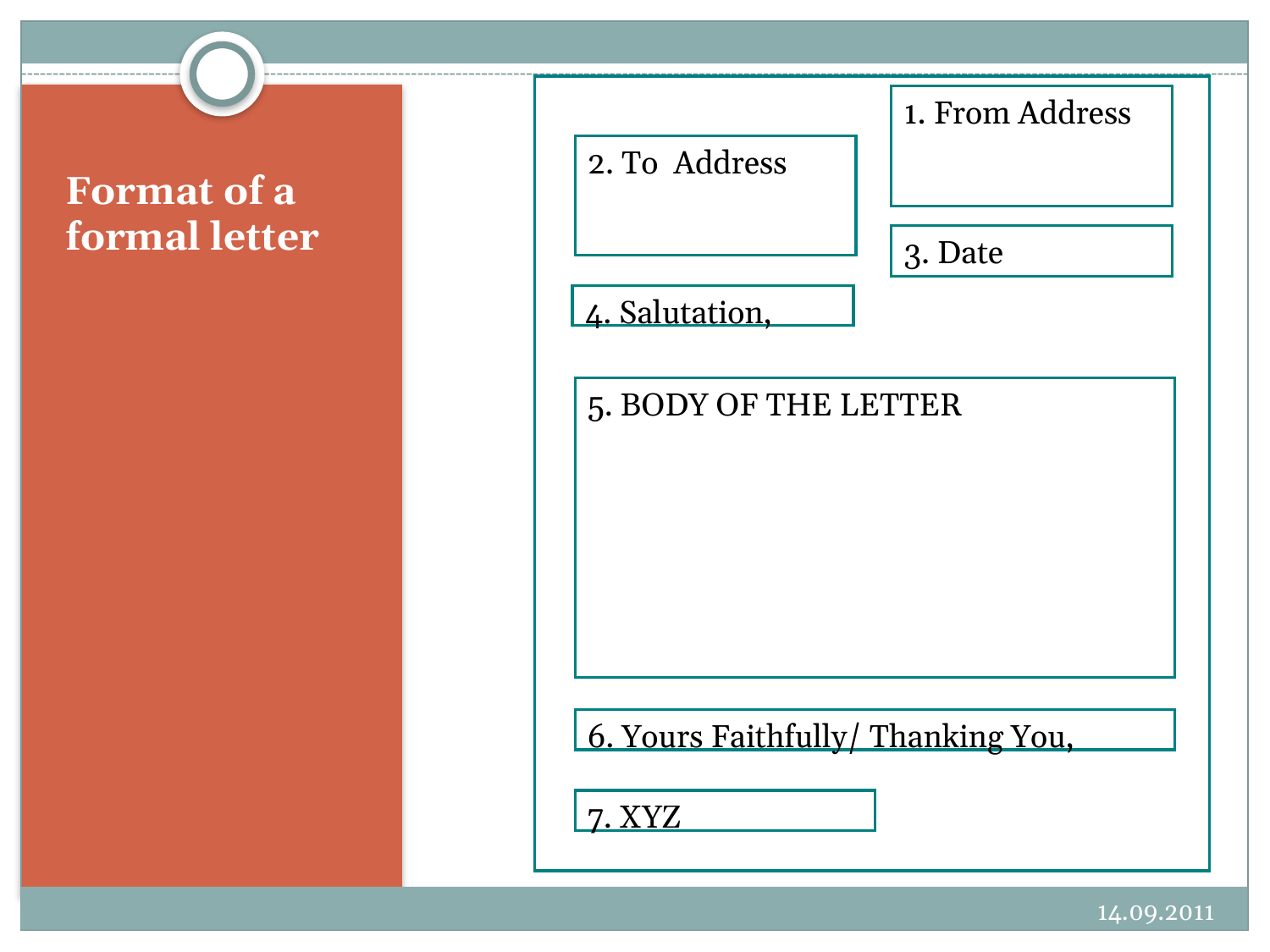

1. From Address
3. Date
4. Salutation,
5. BODY OF THE LETTER
6. Yours Faithfully/ Thanking You,
7. XYZ

# Format of a formal letter
2. To  Address
14.09.2011